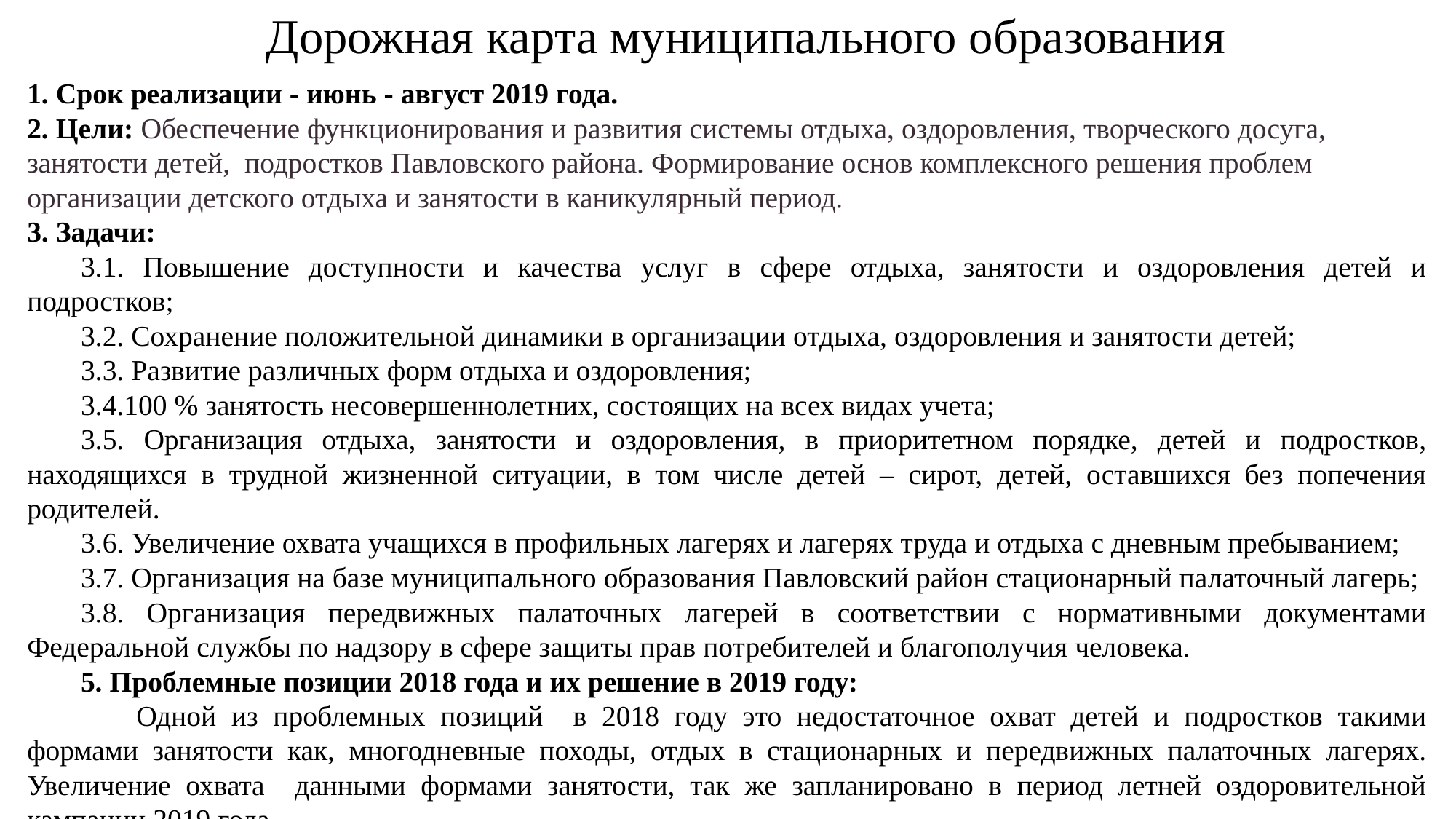

Дорожная карта муниципального образования
1. Срок реализации - июнь - август 2019 года.
2. Цели: Обеспечение функционирования и развития системы отдыха, оздоровления, творческого досуга, занятости детей,  подростков Павловского района. Формирование основ комплексного решения проблем организации детского отдыха и занятости в каникулярный период.
3. Задачи:
3.1. Повышение доступности и качества услуг в сфере отдыха, занятости и оздоровления детей и подростков;
3.2. Сохранение положительной динамики в организации отдыха, оздоровления и занятости детей;
3.3. Развитие различных форм отдыха и оздоровления;
3.4.100 % занятость несовершеннолетних, состоящих на всех видах учета;
3.5. Организация отдыха, занятости и оздоровления, в приоритетном порядке, детей и подростков, находящихся в трудной жизненной ситуации, в том числе детей – сирот, детей, оставшихся без попечения родителей.
3.6. Увеличение охвата учащихся в профильных лагерях и лагерях труда и отдыха с дневным пребыванием;
3.7. Организация на базе муниципального образования Павловский район стационарный палаточный лагерь;
3.8. Организация передвижных палаточных лагерей в соответствии с нормативными документами Федеральной службы по надзору в сфере защиты прав потребителей и благополучия человека.
5. Проблемные позиции 2018 года и их решение в 2019 году:
 	Одной из проблемных позиций  в 2018 году это недостаточное охват детей и подростков такими формами занятости как, многодневные походы, отдых в стационарных и передвижных палаточных лагерях. Увеличение охвата  данными формами занятости, так же запланировано в период летней оздоровительной кампании 2019 года.